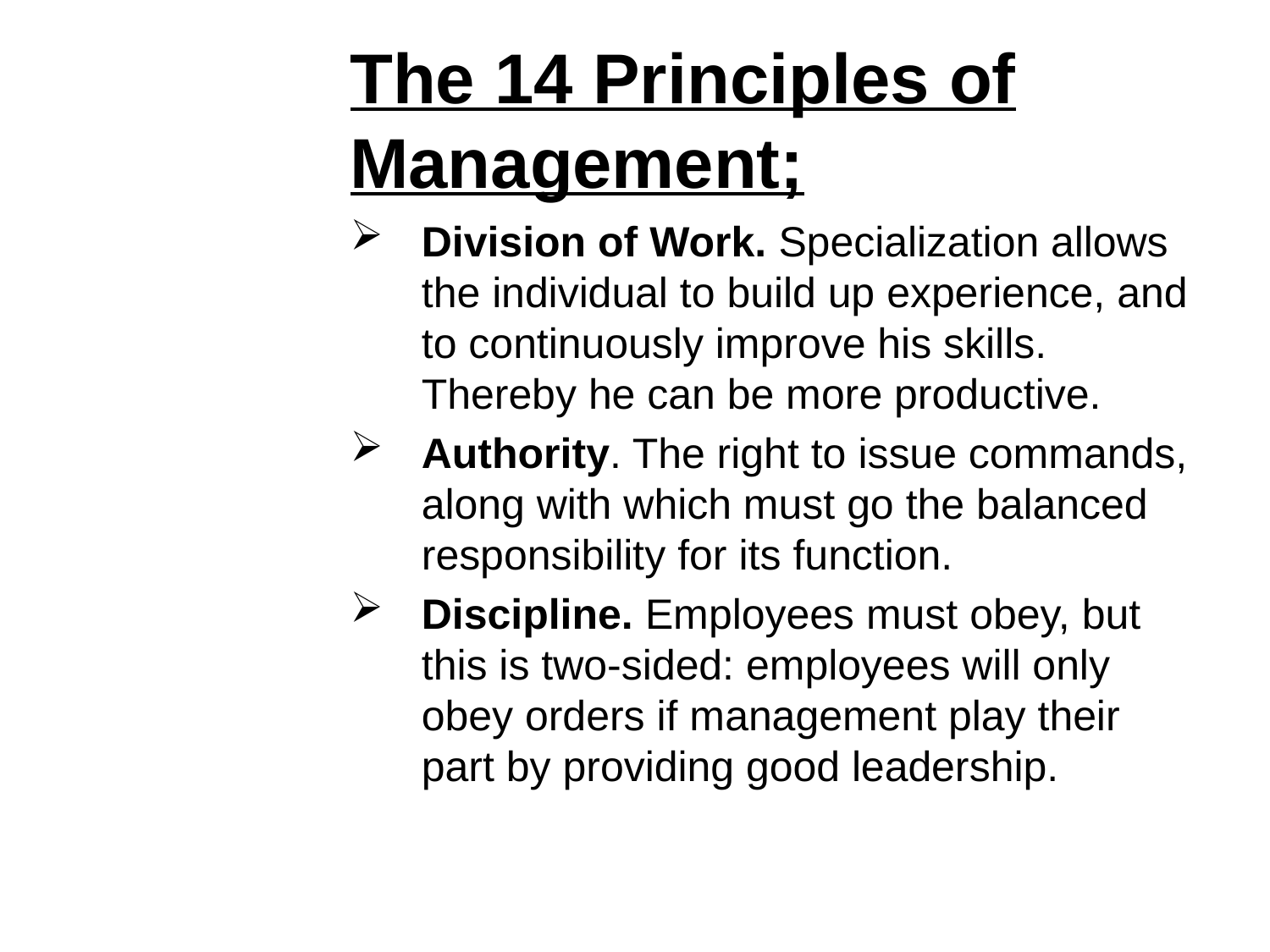

# The 14 Principles of Management;
Division of Work. Specialization allows the individual to build up experience, and to continuously improve his skills. Thereby he can be more productive.
Authority. The right to issue commands, along with which must go the balanced responsibility for its function.
Discipline. Employees must obey, but this is two-sided: employees will only obey orders if management play their part by providing good leadership.